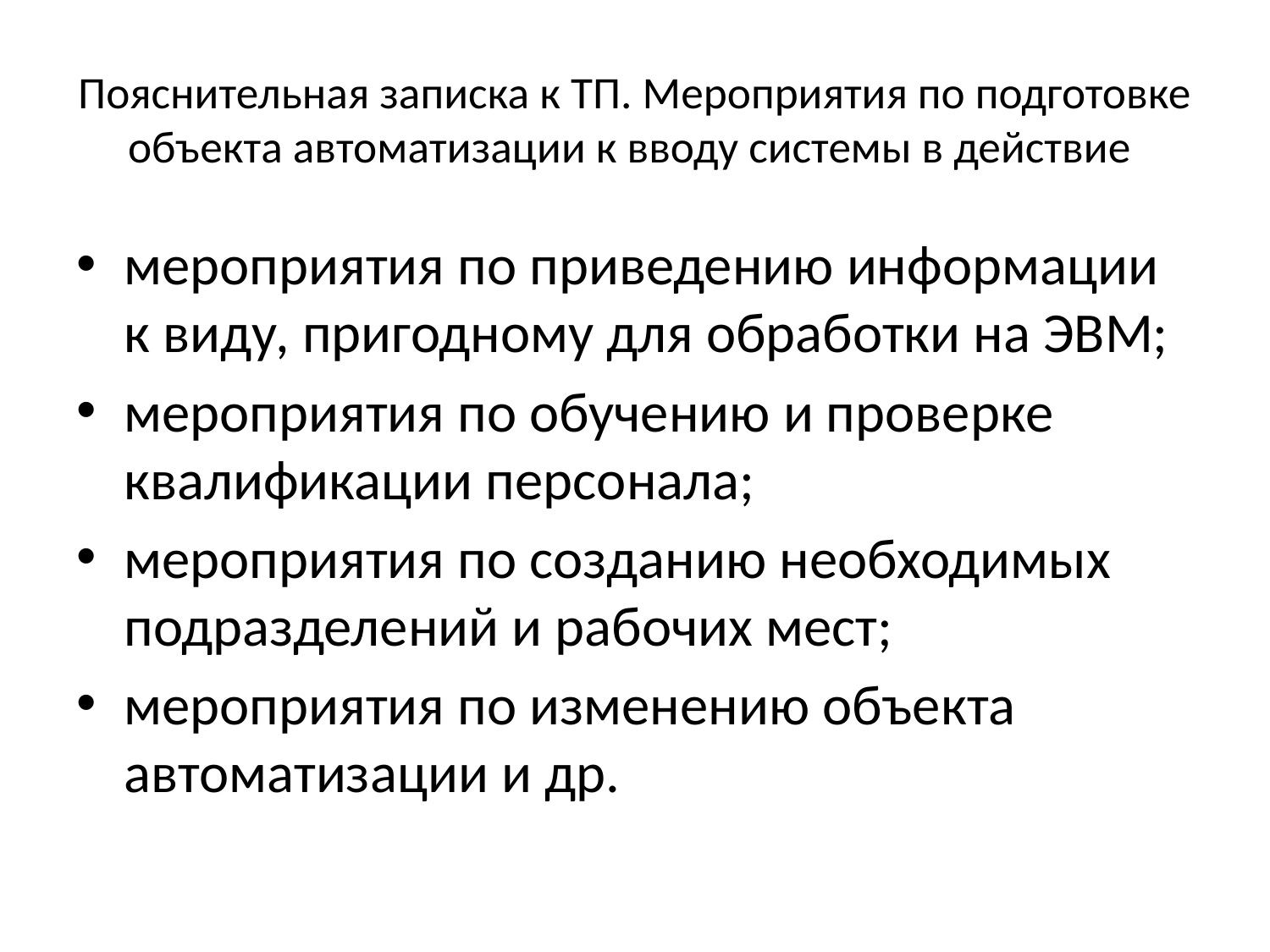

# Пояснительная записка к ТП. Мероприятия по подготовке объекта автоматизации к вводу системы в действие
мероприятия по приведению информации к виду, пригодному для обработки на ЭВМ;
мероприятия по обучению и проверке квалификации персонала;
мероприятия по созданию необходимых подразделений и рабочих мест;
мероприятия по изменению объекта автоматизации и др.